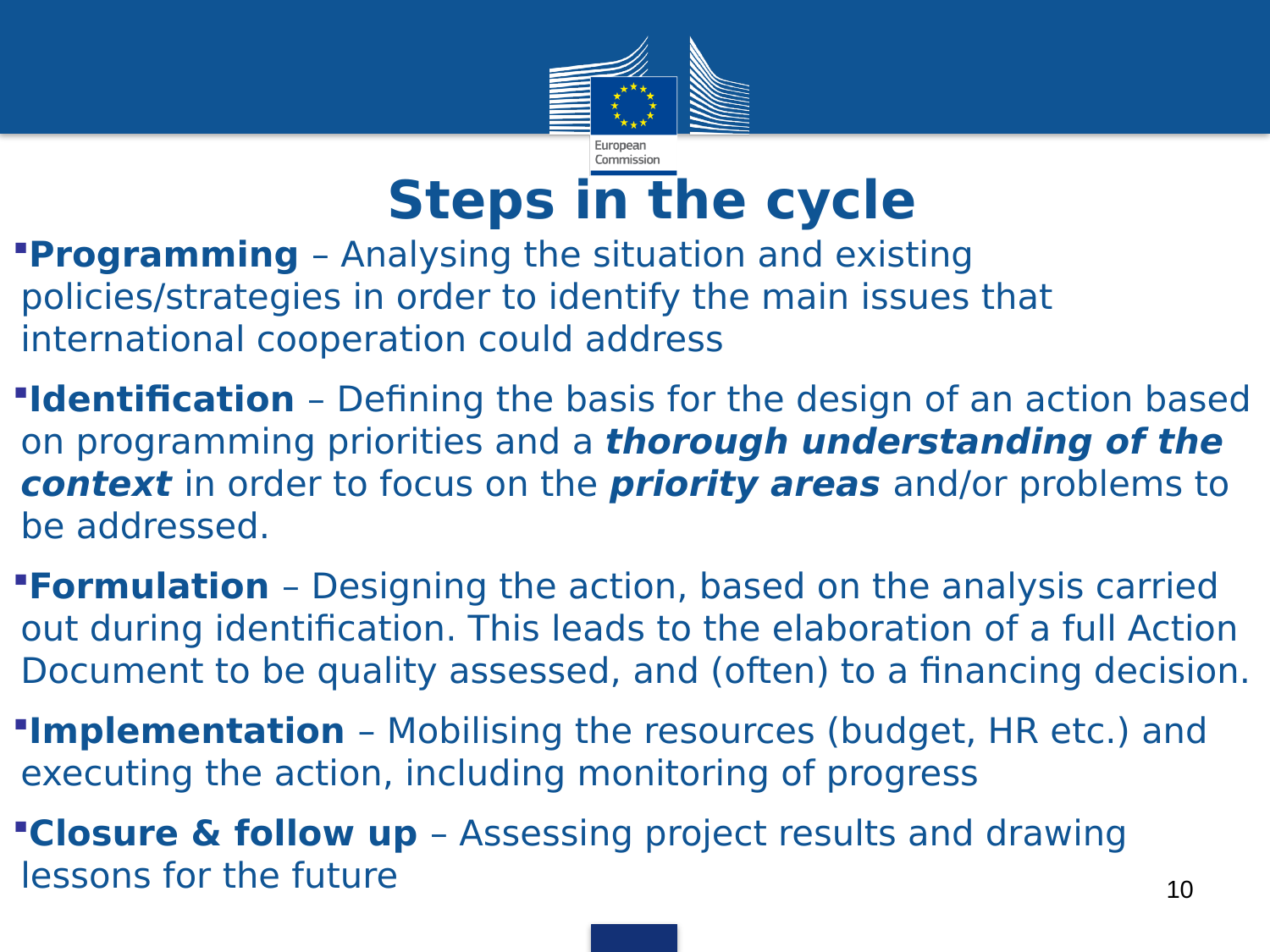

Steps in the cycle
Programming – Analysing the situation and existing policies/strategies in order to identify the main issues that international cooperation could address
Identification – Defining the basis for the design of an action based on programming priorities and a thorough understanding of the context in order to focus on the priority areas and/or problems to be addressed.
Formulation – Designing the action, based on the analysis carried out during identification. This leads to the elaboration of a full Action Document to be quality assessed, and (often) to a financing decision.
Implementation – Mobilising the resources (budget, HR etc.) and executing the action, including monitoring of progress
Closure & follow up – Assessing project results and drawing lessons for the future
10